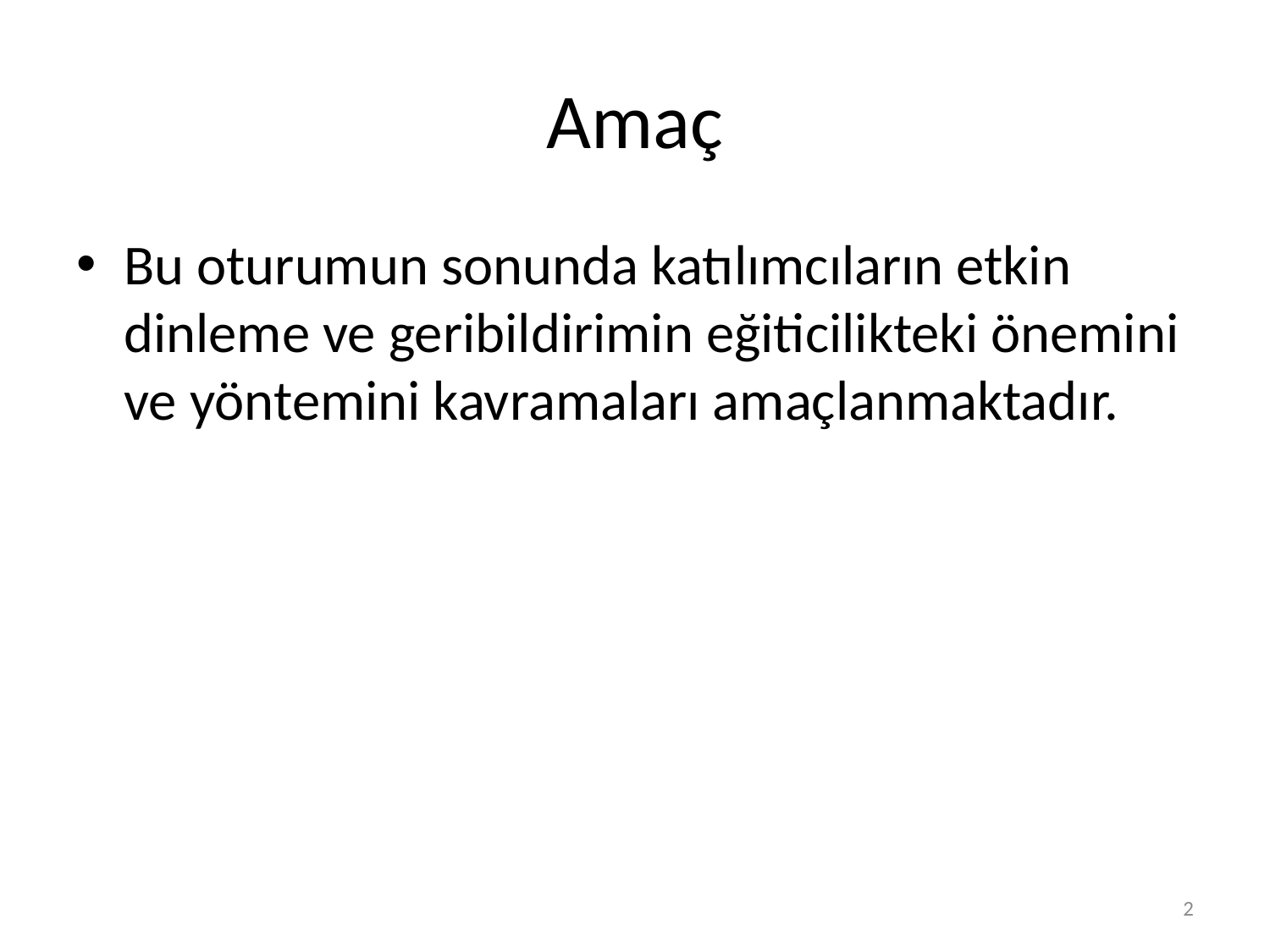

# Amaç
Bu oturumun sonunda katılımcıların etkin dinleme ve geribildirimin eğiticilikteki önemini ve yöntemini kavramaları amaçlanmaktadır.
2